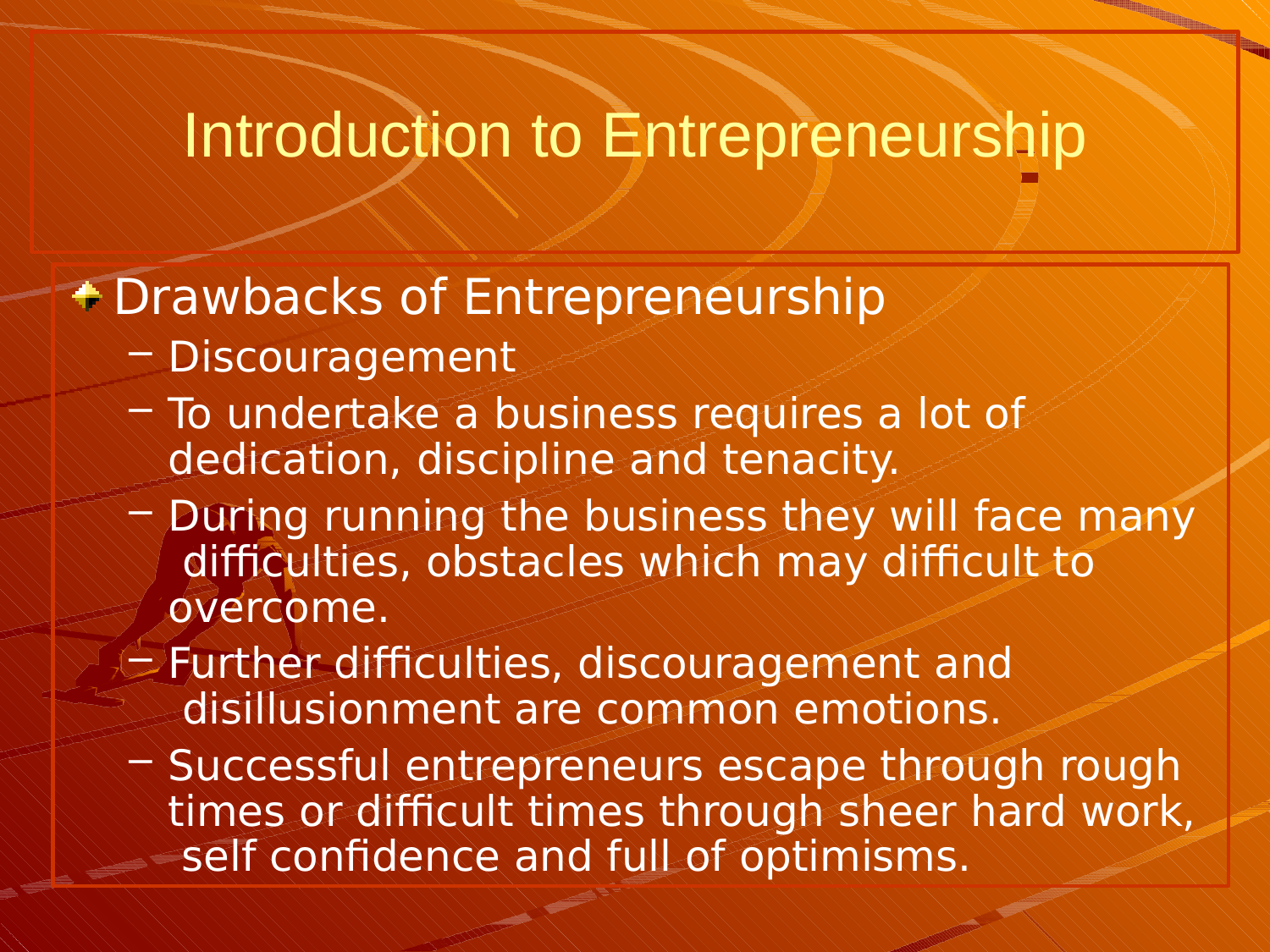

# Introduction to Entrepreneurship
Drawbacks of Entrepreneurship
Discouragement
To undertake a business requires a lot of  dedication, discipline and tenacity.
During running the business they will face many  difficulties, obstacles which may difficult to  overcome.
Further difficulties, discouragement and  disillusionment are common emotions.
Successful entrepreneurs escape through rough  times or difficult times through sheer hard work,  self confidence and full of optimisms.